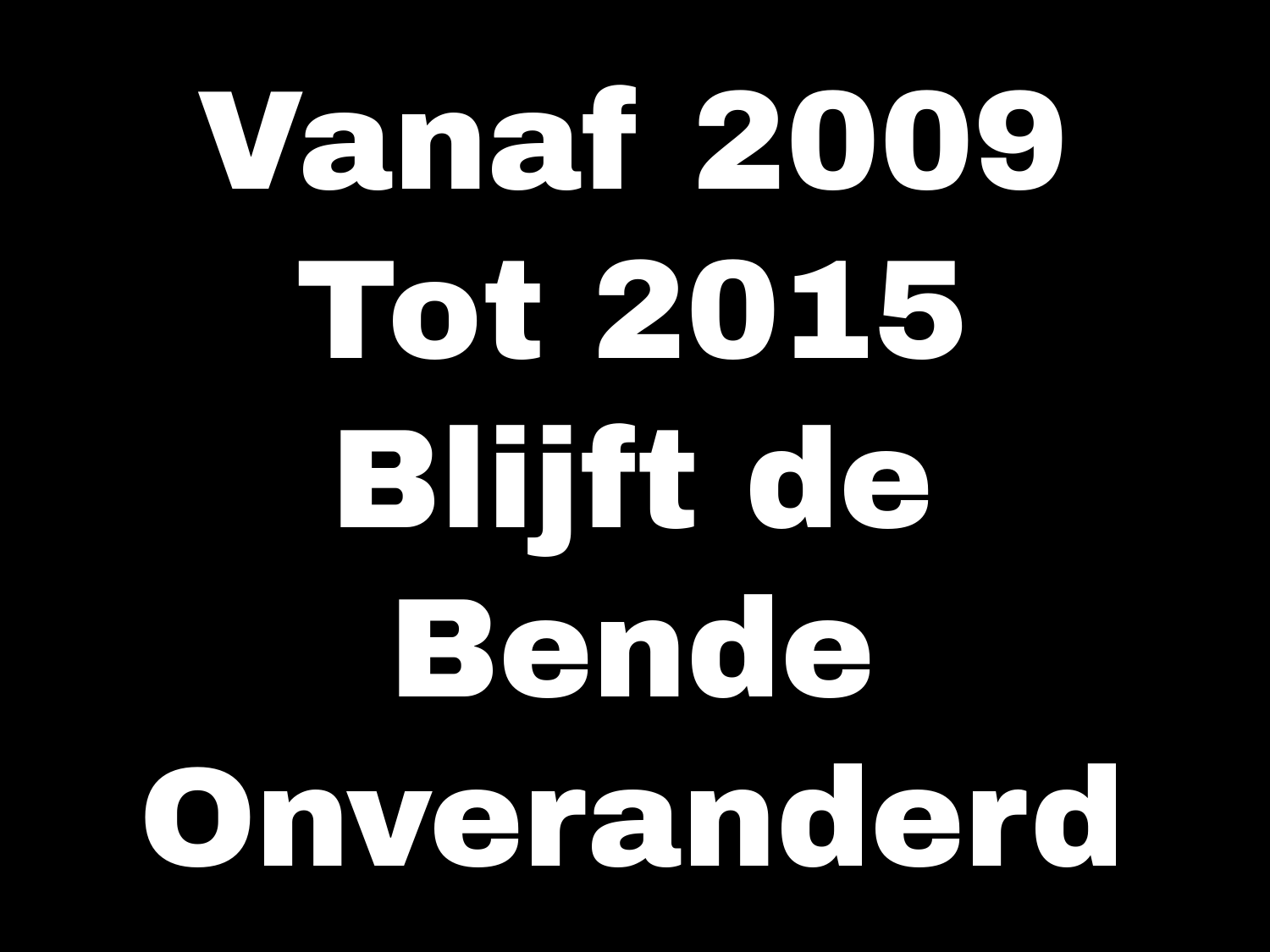

Vanaf 2009
Tot 2015
Blijft de
Bende
Onveranderd